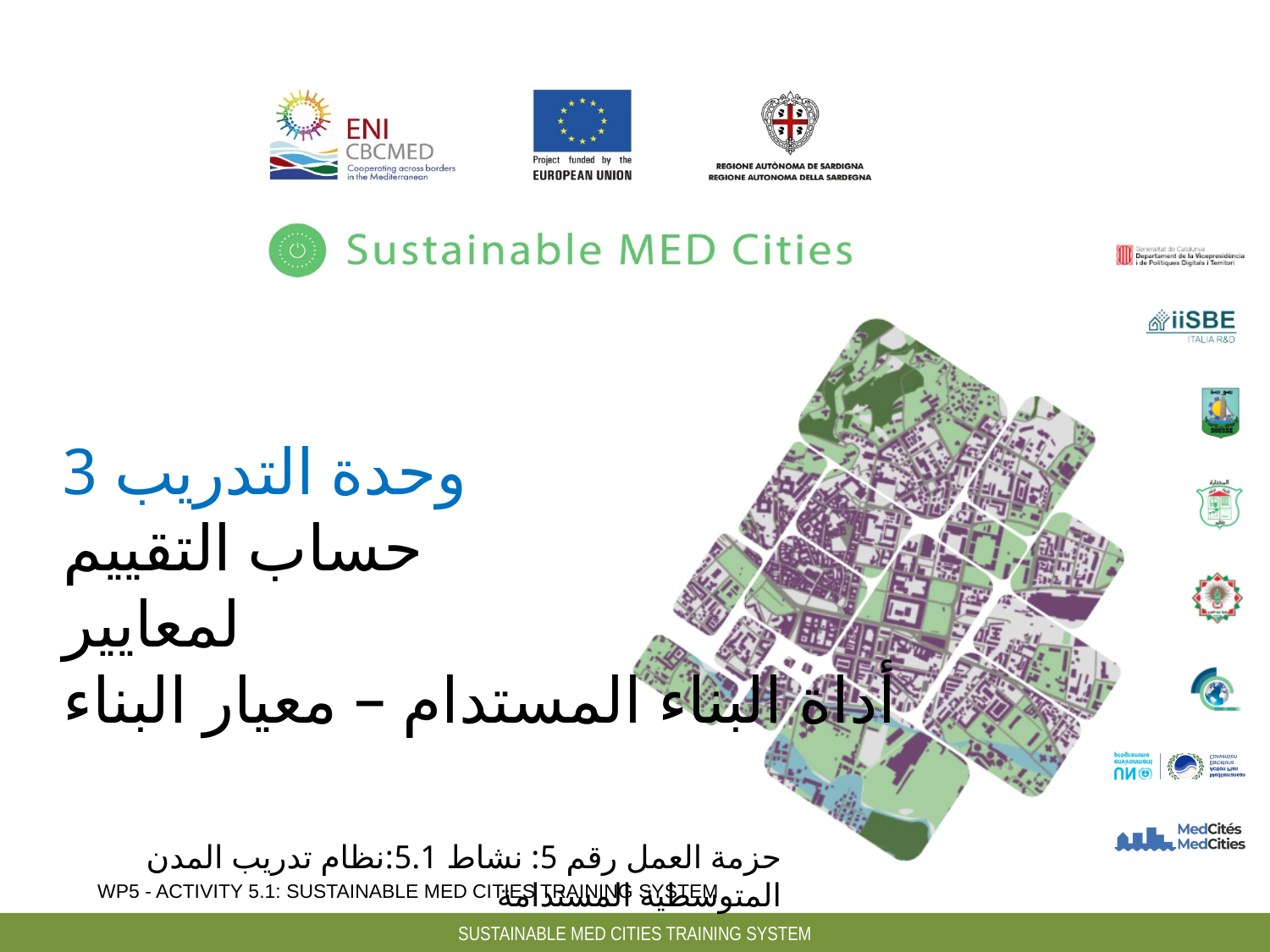

وحدة التدريب 3
حساب التقييم
لمعايير
أداة البناء المستدام – معيار البناء

حزمة العمل رقم 5: نشاط 5.1:نظام تدريب المدن المتوسطية المستدامة